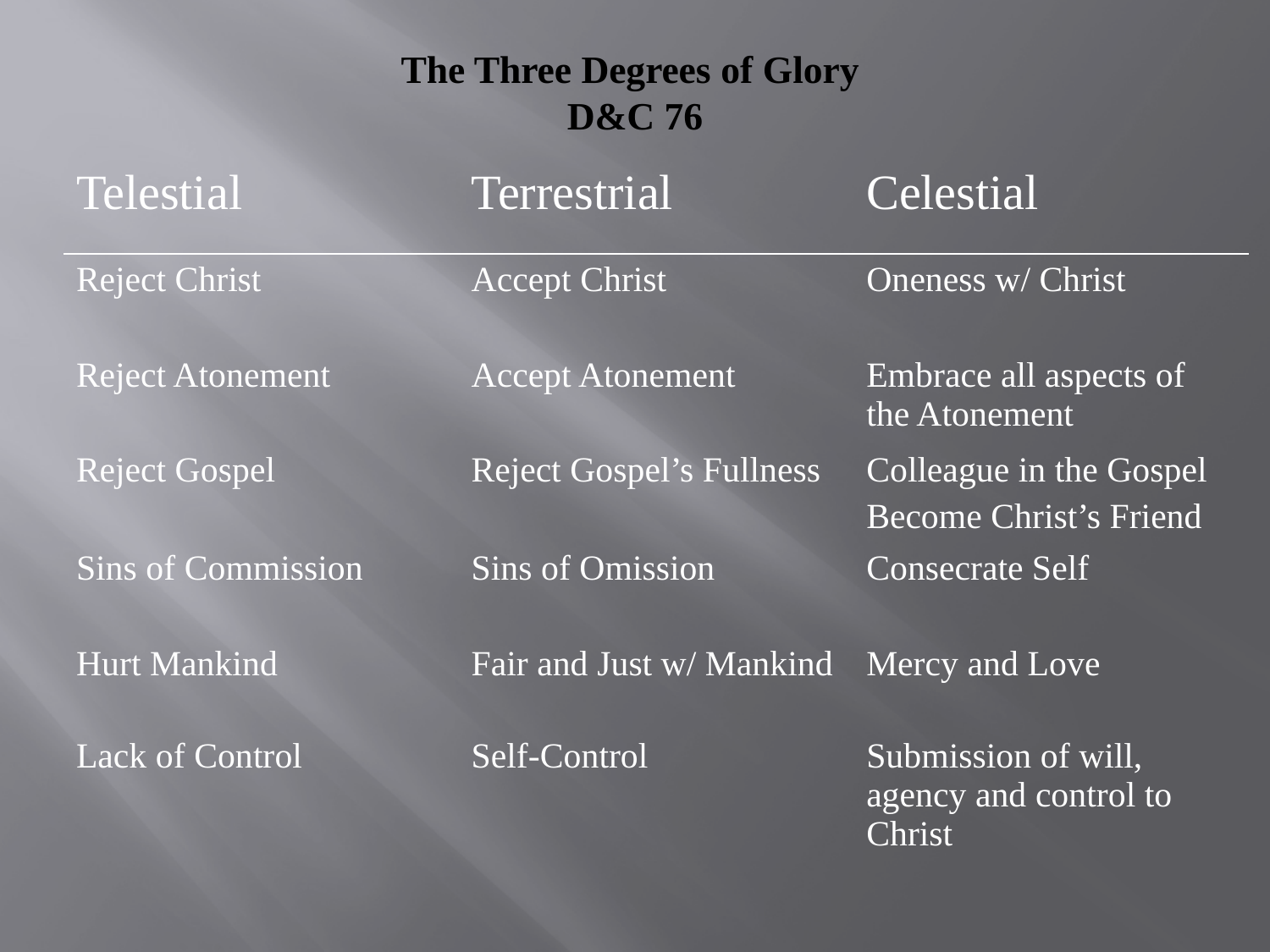

# The Three Degrees of Glory D&C 76
| Telestial | Terrestrial | Celestial |
| --- | --- | --- |
| Reject Christ | Accept Christ | Oneness w/ Christ |
| Reject Atonement | Accept Atonement | Embrace all aspects of the Atonement |
| Reject Gospel | Reject Gospel’s Fullness | Colleague in the Gospel Become Christ’s Friend |
| Sins of Commission | Sins of Omission | Consecrate Self |
| Hurt Mankind Lack of Control | Fair and Just w/ Mankind Self-Control | Mercy and Love Submission of will, agency and control to Christ |